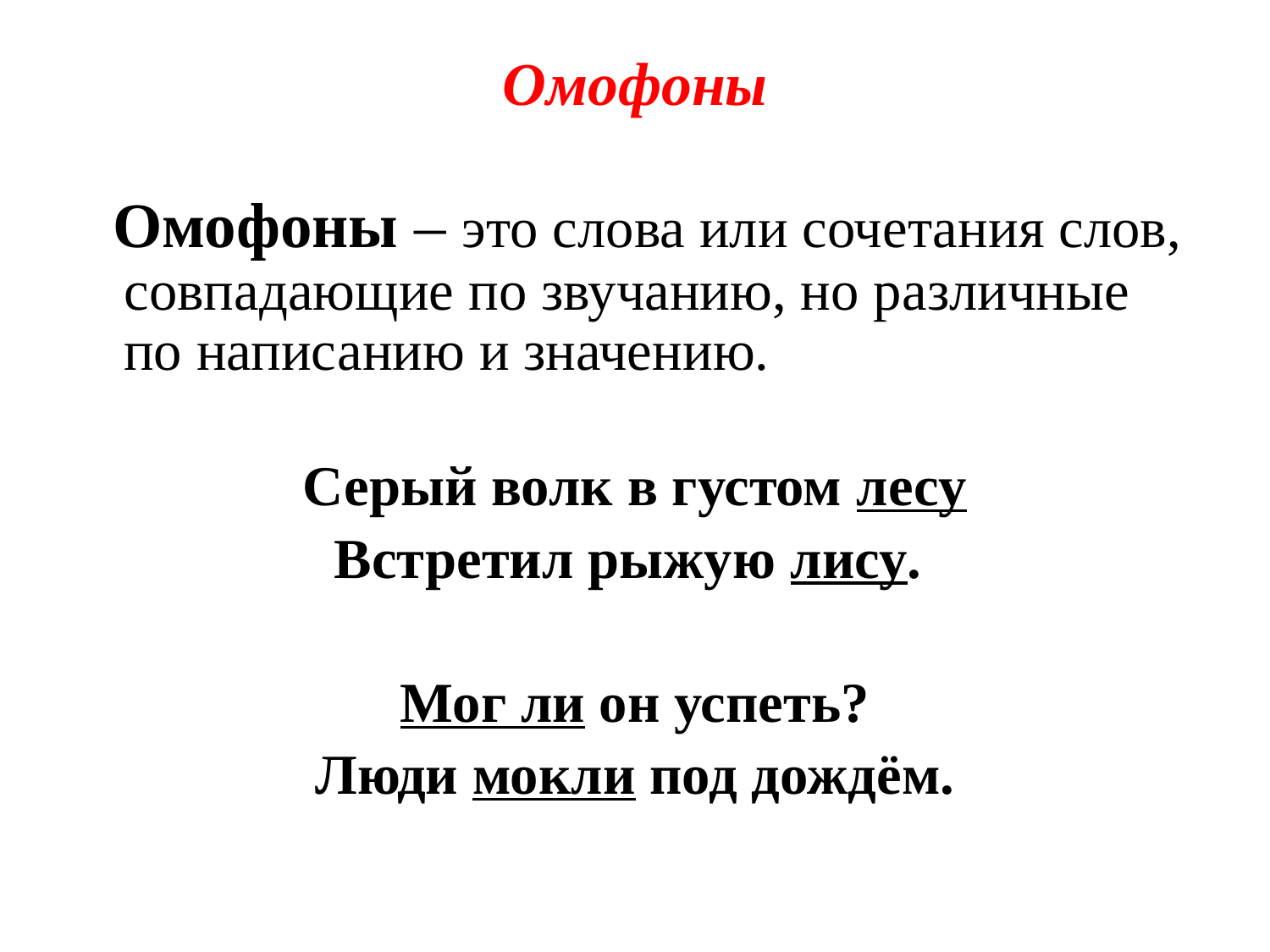

# Омофоны
   Омофоны – это слова или сочетания слов, совпадающие по звучанию, но различные по написанию и значению.

Серый волк в густом лесу
Встретил рыжую лису.

Мог ли он успеть?
Люди мокли под дождём.